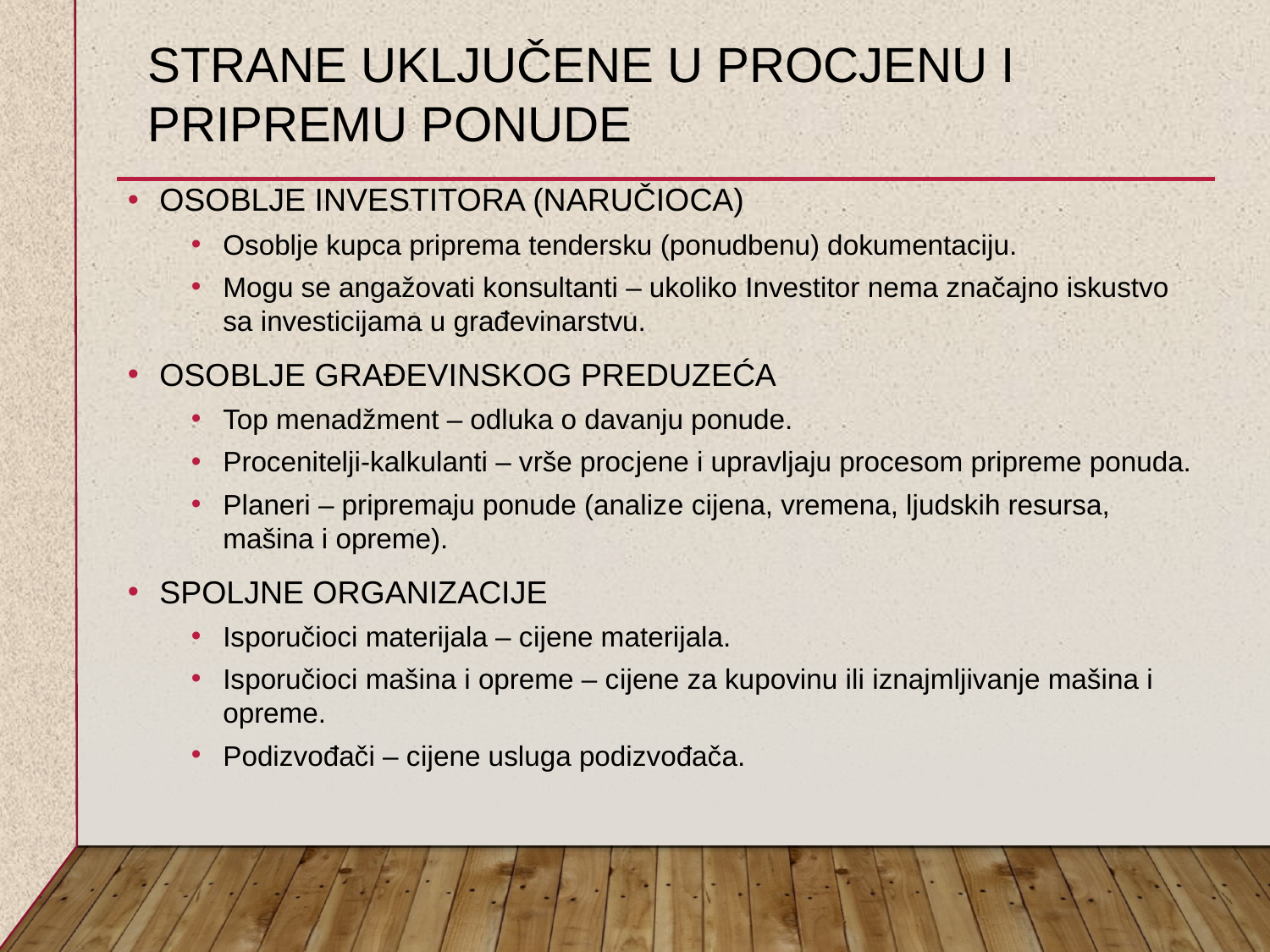

# STRANE UKLJUČENE U PROCjENU I PRIPREMU PONUDE
OSOBLJE INVESTITORA (NARUČIOCA)
Osoblje kupca priprema tendersku (ponudbenu) dokumentaciju.
Mogu se angažovati konsultanti – ukoliko Investitor nema značajno iskustvo sa investicijama u građevinarstvu.
OSOBLJE GRAĐEVINSKOG PREDUZEĆA
Top menadžment – odluka o davanju ponude.
Procenitelji-kalkulanti – vrše procjene i upravljaju procesom pripreme ponuda.
Planeri – pripremaju ponude (analize cijena, vremena, ljudskih resursa, mašina i opreme).
SPOLJNE ORGANIZACIJE
Isporučioci materijala – cijene materijala.
Isporučioci mašina i opreme – cijene za kupovinu ili iznajmljivanje mašina i opreme.
Podizvođači – cijene usluga podizvođača.